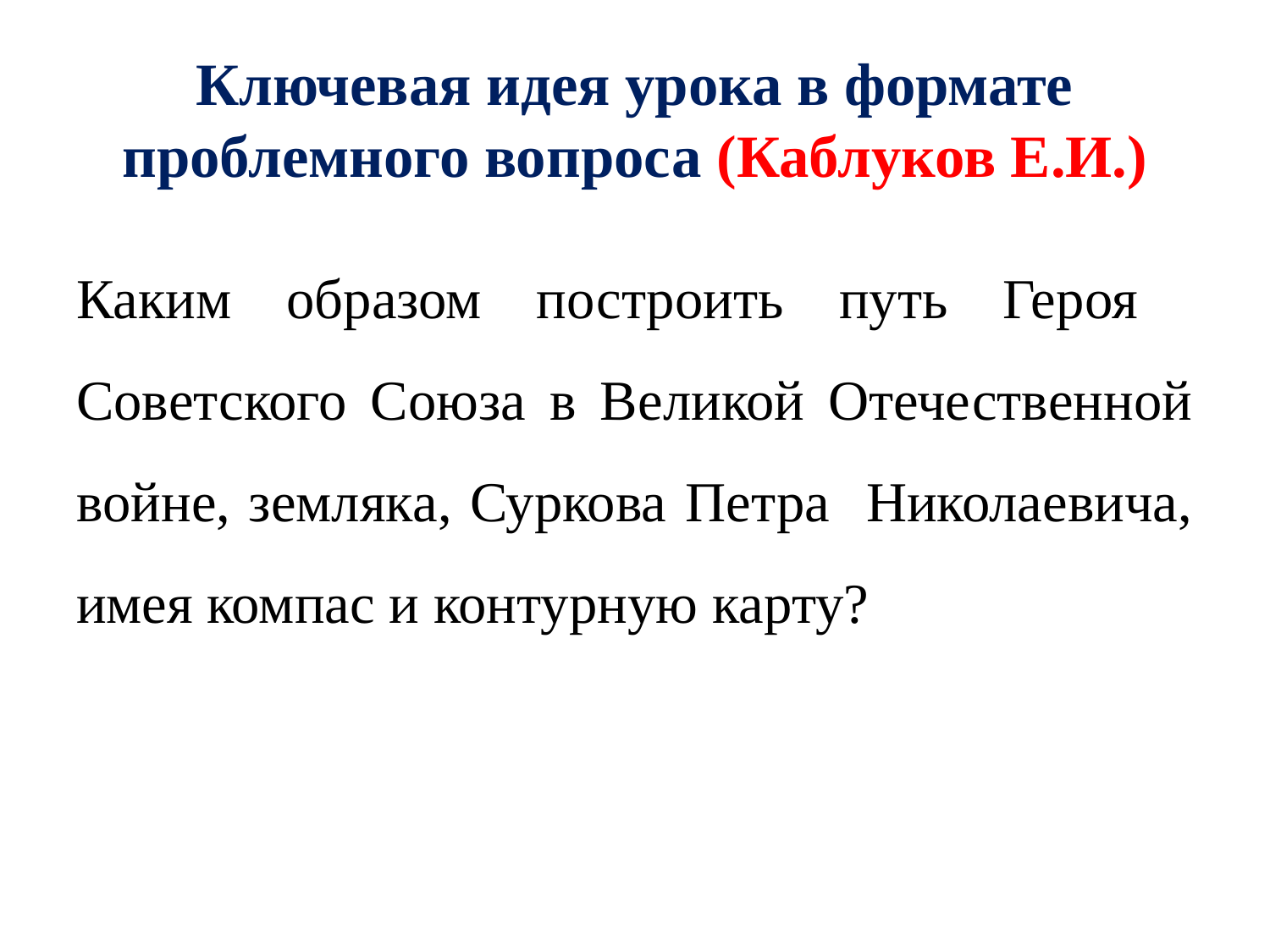

# Ключевая идея урока в формате проблемного вопроса (Каблуков Е.И.)
Каким образом построить путь Героя  Советского Союза в Великой Отечественной войне, земляка, Суркова Петра  Николаевича, имея компас и контурную карту?